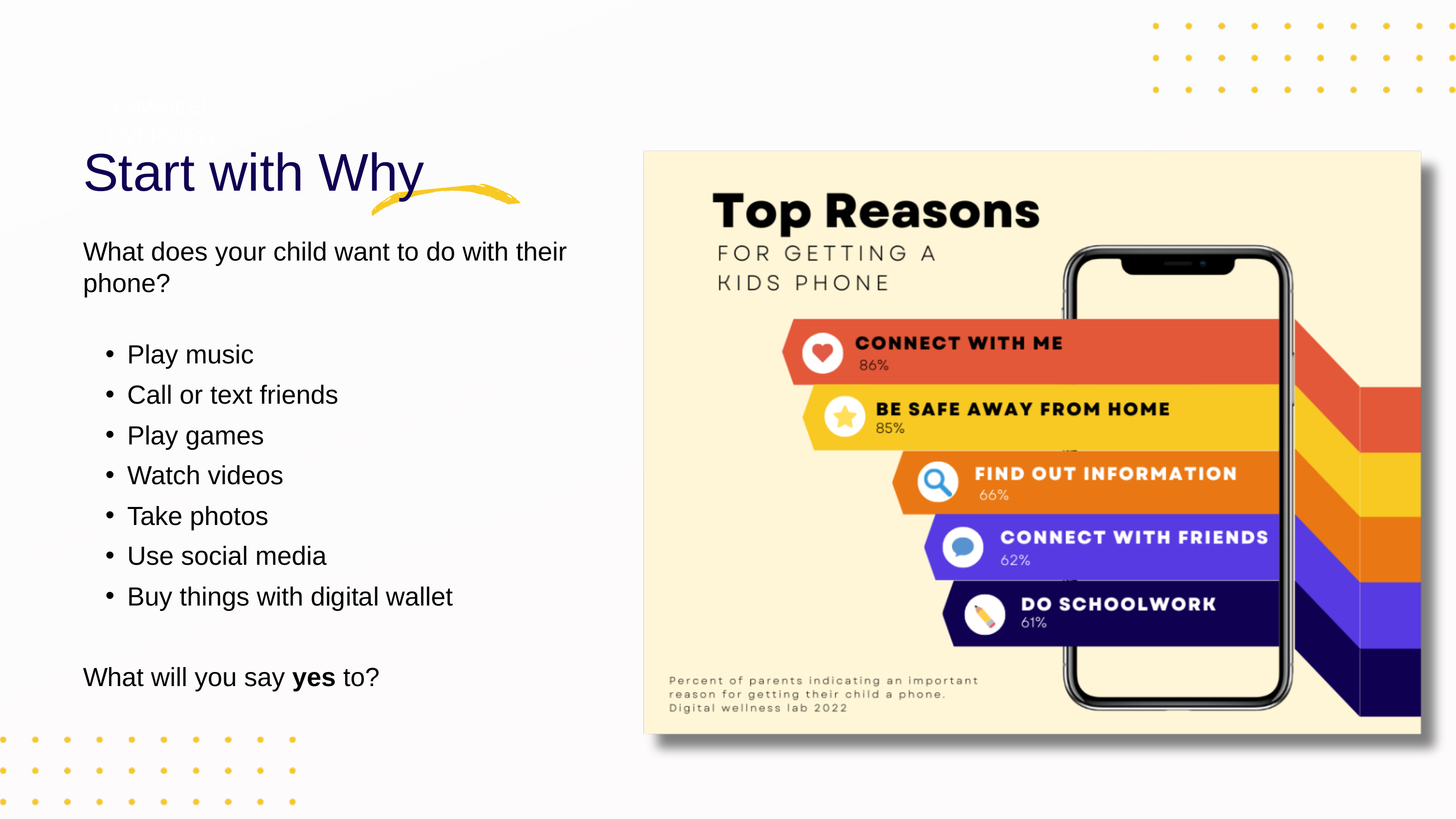

PNWHEEL OVERVIEW
Start with Why

What does your child want to do with their phone?

Play music
Call or text friends
Play games
Watch videos
Take photos
Use social media
Buy things with digital wallet

What will you say yes to?